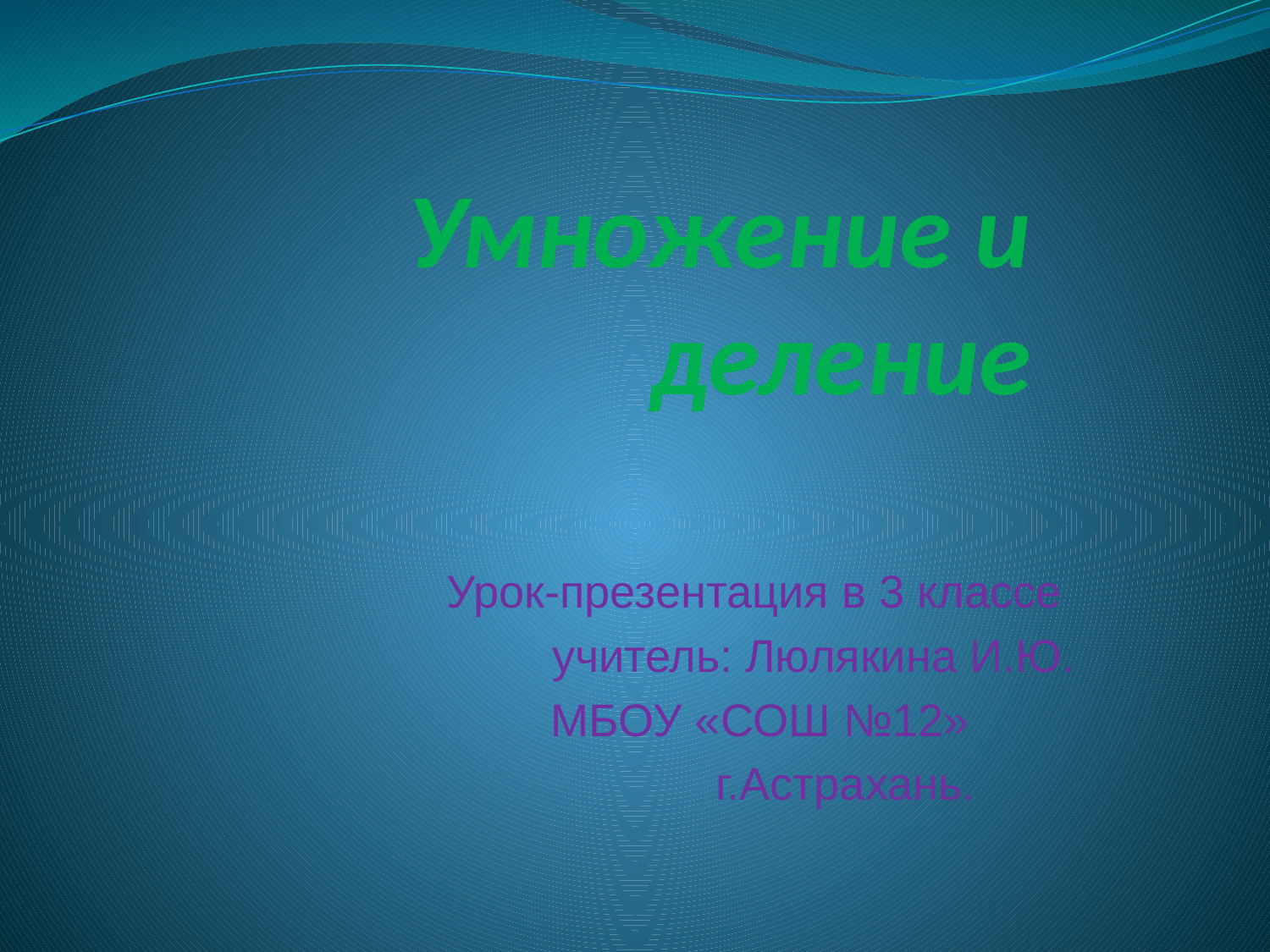

# Умножение и деление
Урок-презентация в 3 классе
 учитель: Люлякина И.Ю.
                            МБОУ «СОШ №12»
				 г.Астрахань.